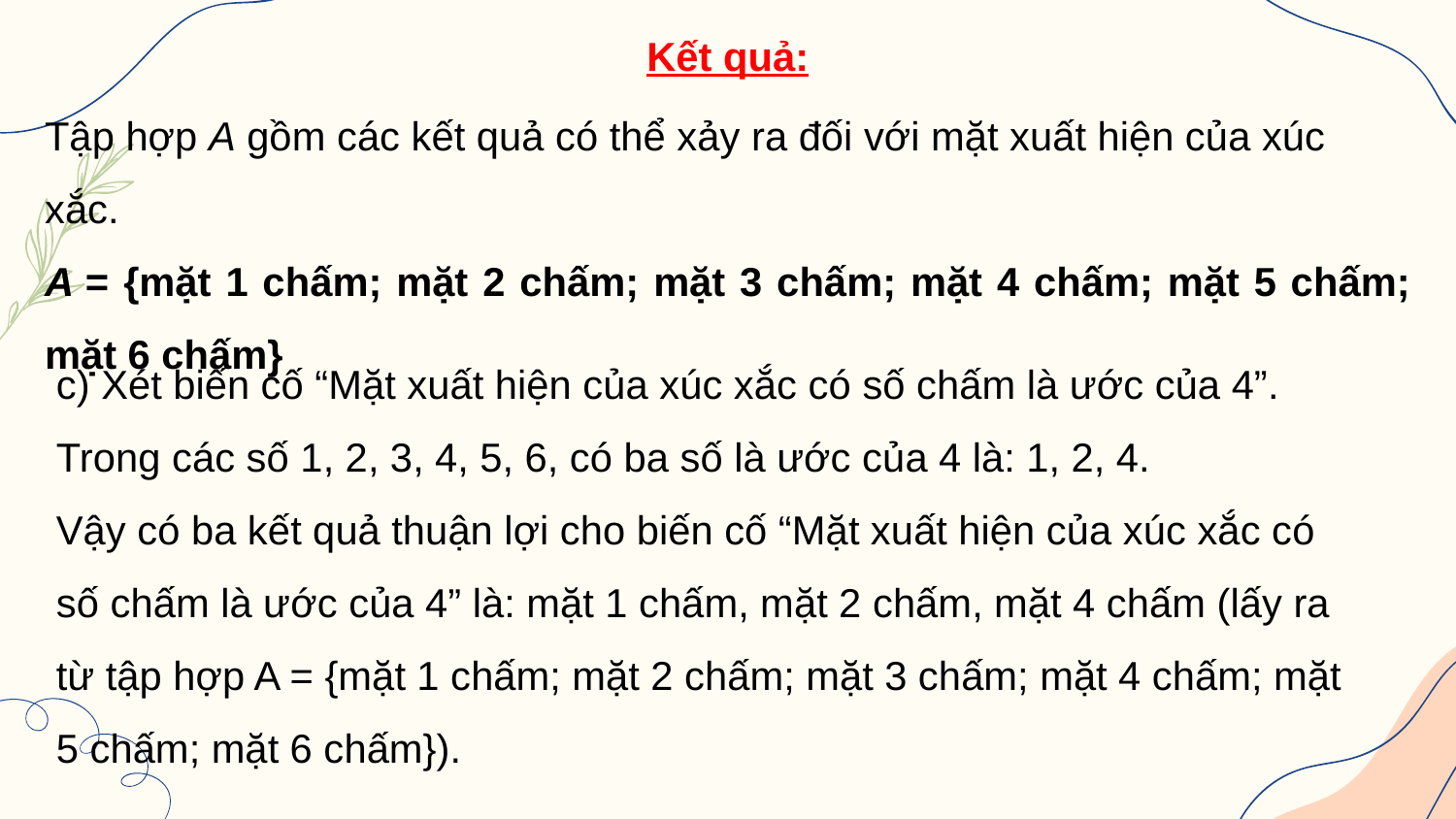

Kết quả:
Tập hợp A gồm các kết quả có thể xảy ra đối với mặt xuất hiện của xúc xắc.
A = {mặt 1 chấm; mặt 2 chấm; mặt 3 chấm; mặt 4 chấm; mặt 5 chấm; mặt 6 chấm}
c) Xét biến cố “Mặt xuất hiện của xúc xắc có số chấm là ước của 4”.
Trong các số 1, 2, 3, 4, 5, 6, có ba số là ước của 4 là: 1, 2, 4.
Vậy có ba kết quả thuận lợi cho biến cố “Mặt xuất hiện của xúc xắc có số chấm là ước của 4” là: mặt 1 chấm, mặt 2 chấm, mặt 4 chấm (lấy ra từ tập hợp A = {mặt 1 chấm; mặt 2 chấm; mặt 3 chấm; mặt 4 chấm; mặt 5 chấm; mặt 6 chấm}).